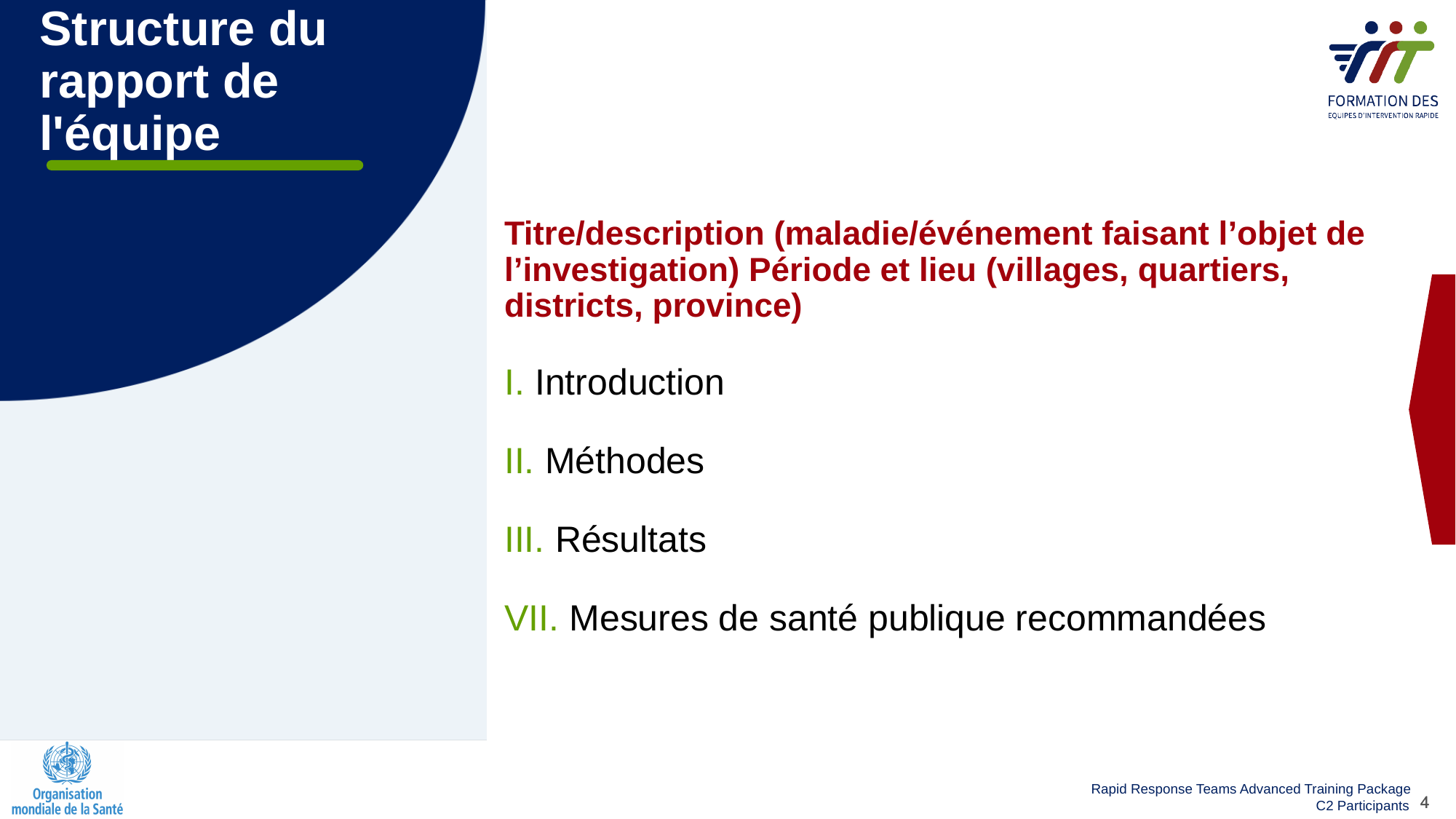

# Structure du rapport de l'équipe
Titre/description (maladie/événement faisant l’objet de l’investigation) Période et lieu (villages, quartiers, districts, province)

I. Introduction

II. Méthodes

III. Résultats

VII. Mesures de santé publique recommandées